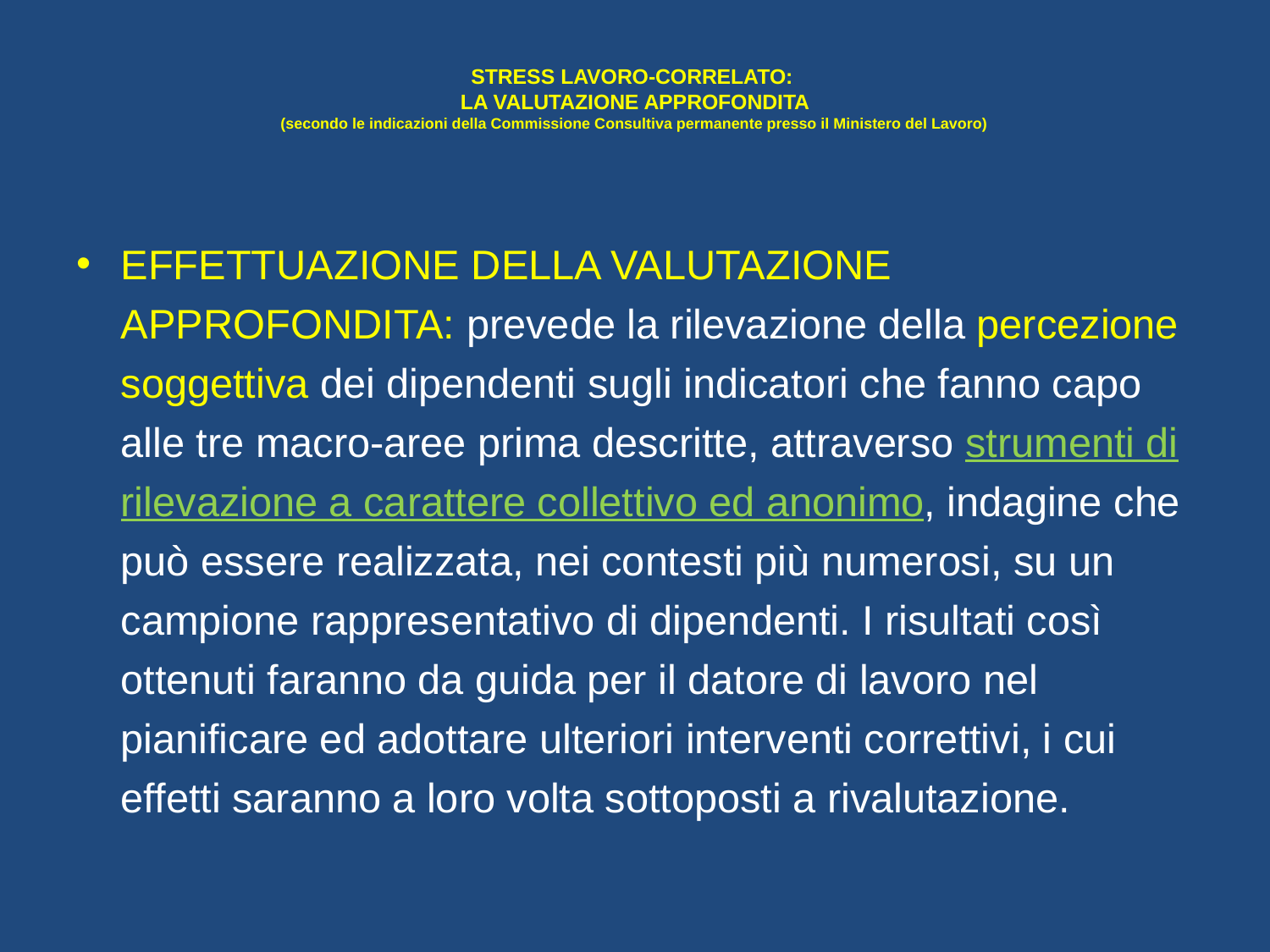

# STRESS LAVORO-CORRELATO: LA VALUTAZIONE APPROFONDITA (secondo le indicazioni della Commissione Consultiva permanente presso il Ministero del Lavoro)
EFFETTUAZIONE DELLA VALUTAZIONE APPROFONDITA: prevede la rilevazione della percezione soggettiva dei dipendenti sugli indicatori che fanno capo alle tre macro-aree prima descritte, attraverso strumenti di rilevazione a carattere collettivo ed anonimo, indagine che può essere realizzata, nei contesti più numerosi, su un campione rappresentativo di dipendenti. I risultati così ottenuti faranno da guida per il datore di lavoro nel pianificare ed adottare ulteriori interventi correttivi, i cui effetti saranno a loro volta sottoposti a rivalutazione.